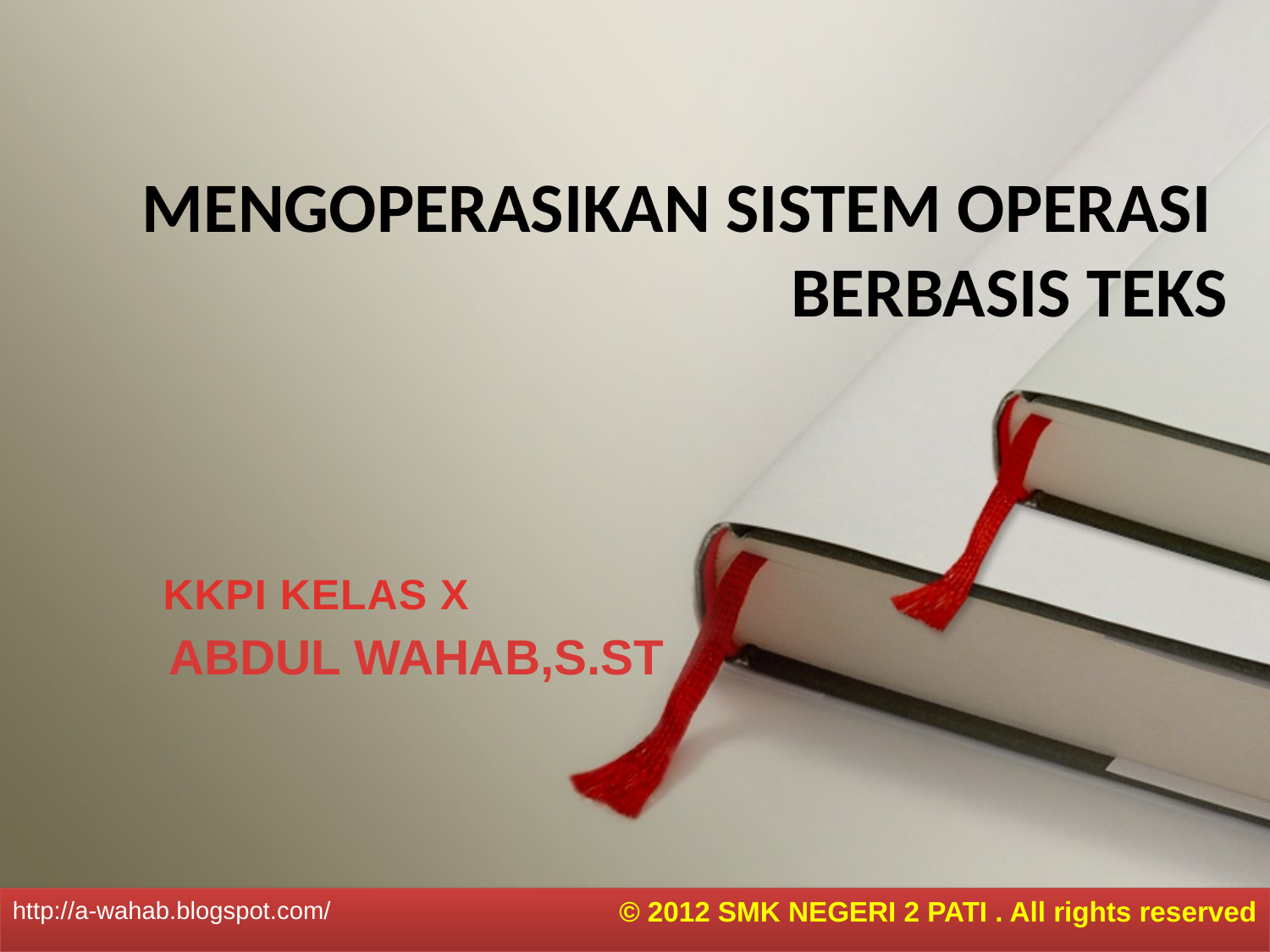

# MENGOPERASIKAN SISTEM OPERASI BERBASIS TEKS
KKPI KELAS X
ABDUL WAHAB,S.ST
© 2012 SMK NEGERI 2 PATI . All rights reserved

http://a-wahab.blogspot.com/